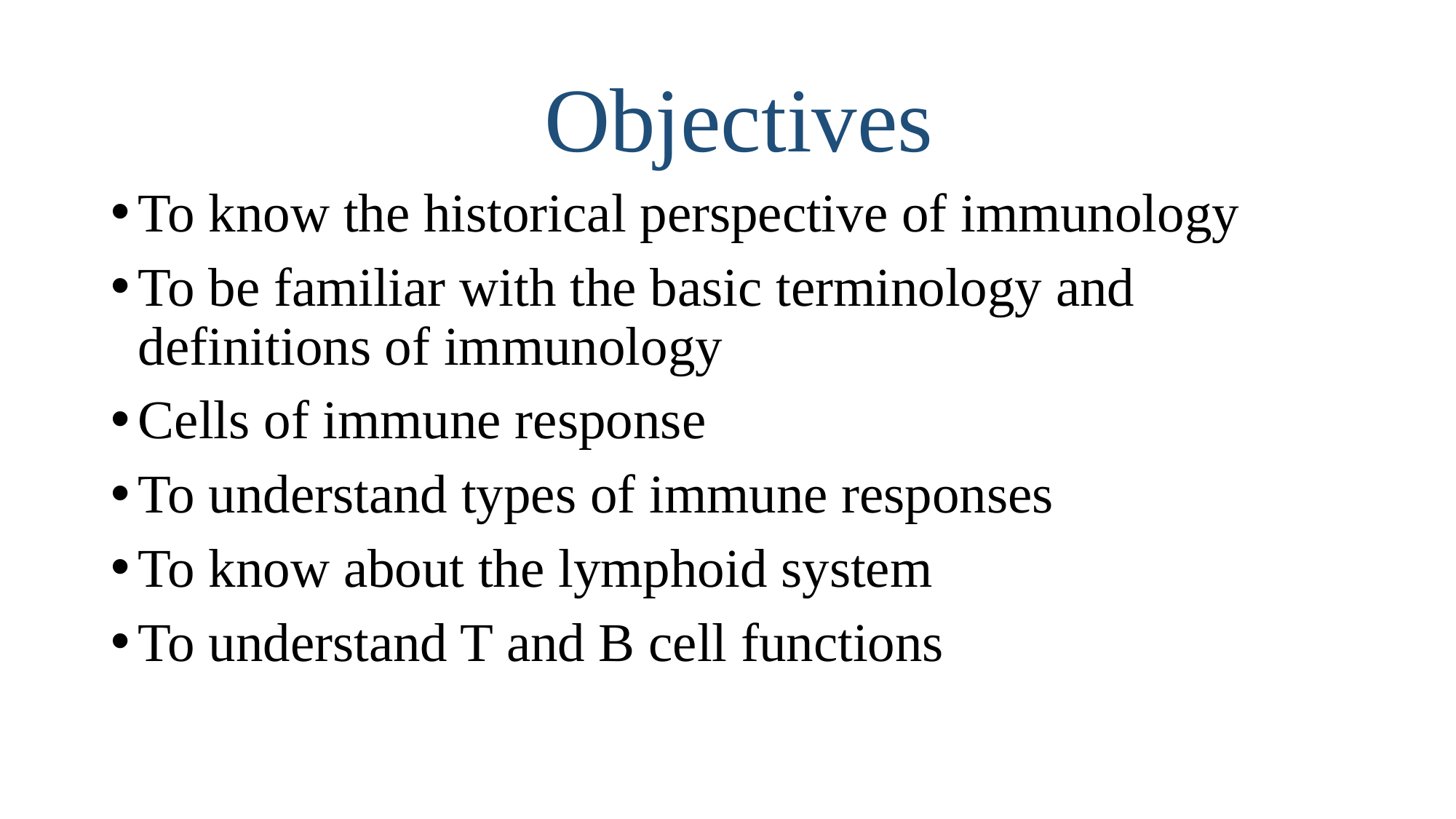

# Objectives
To know the historical perspective of immunology
To be familiar with the basic terminology and definitions of immunology
Cells of immune response
To understand types of immune responses
To know about the lymphoid system
To understand T and B cell functions